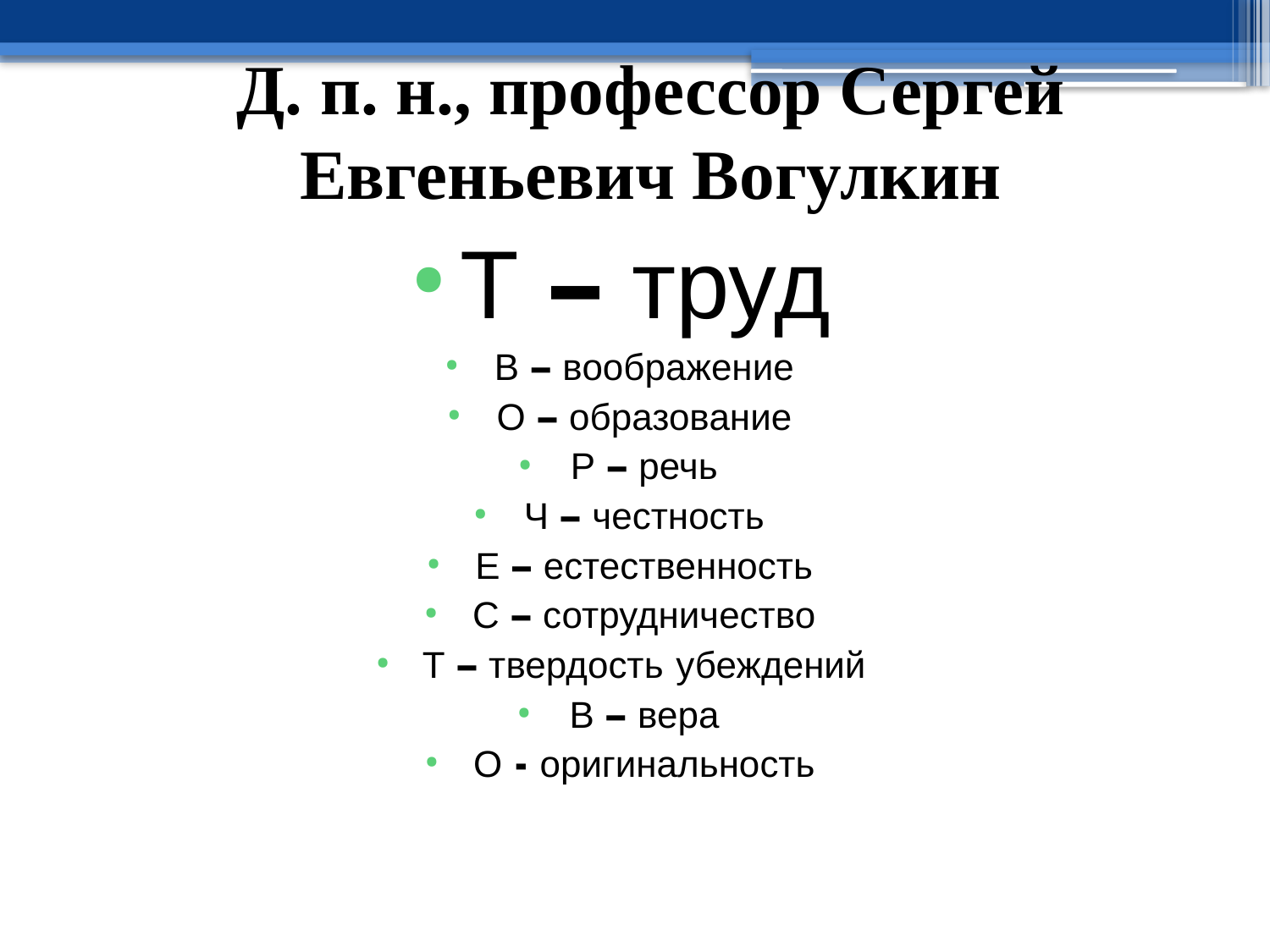

# Д. п. н., профессор Сергей Евгеньевич Вогулкин
Т – труд
В – воображение
О – образование
Р – речь
Ч – честность
Е – естественность
С – сотрудничество
Т – твердость убеждений
В – вера
О - оригинальность